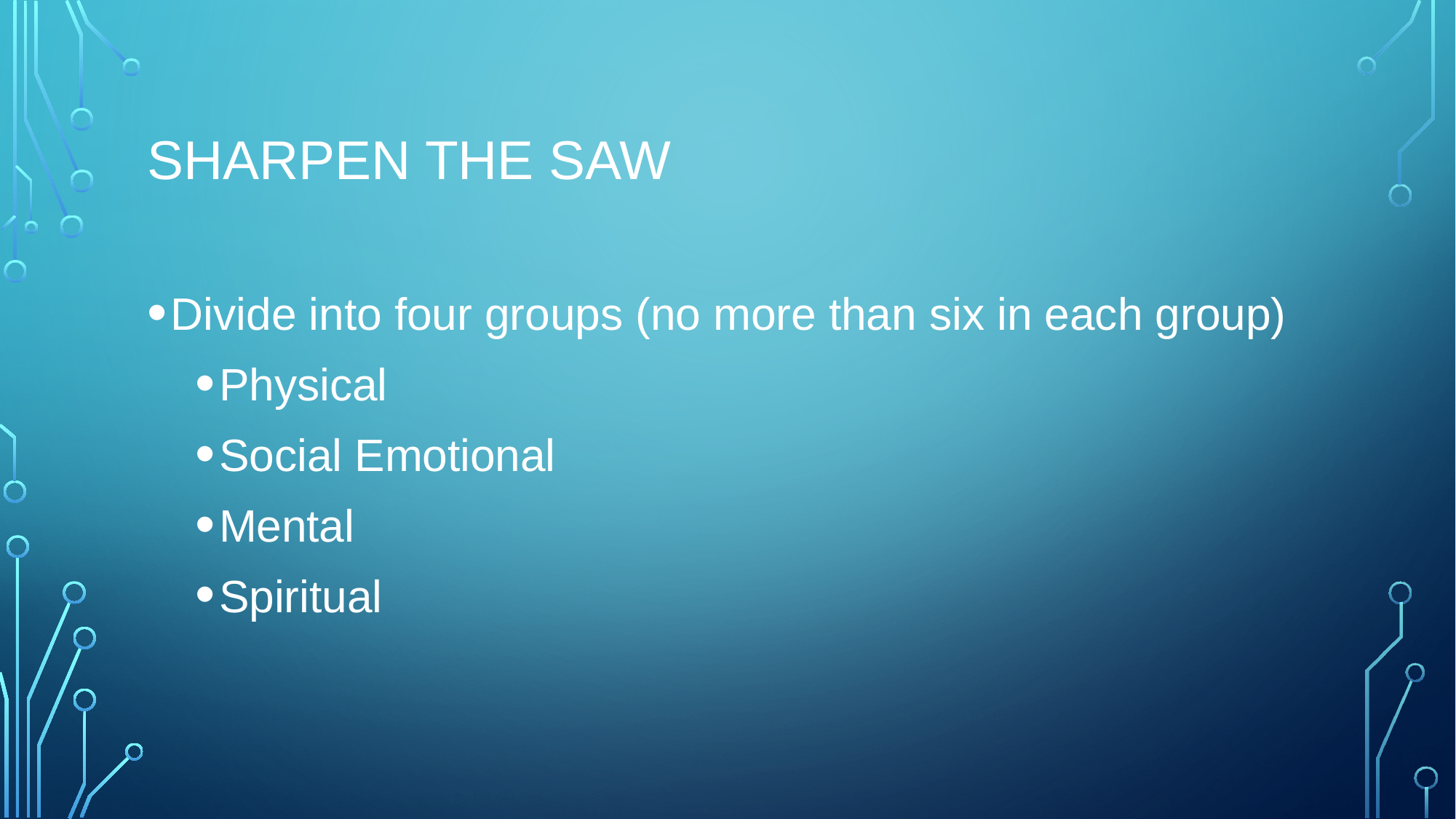

# Sharpen the saw
Divide into four groups (no more than six in each group)
Physical
Social Emotional
Mental
Spiritual